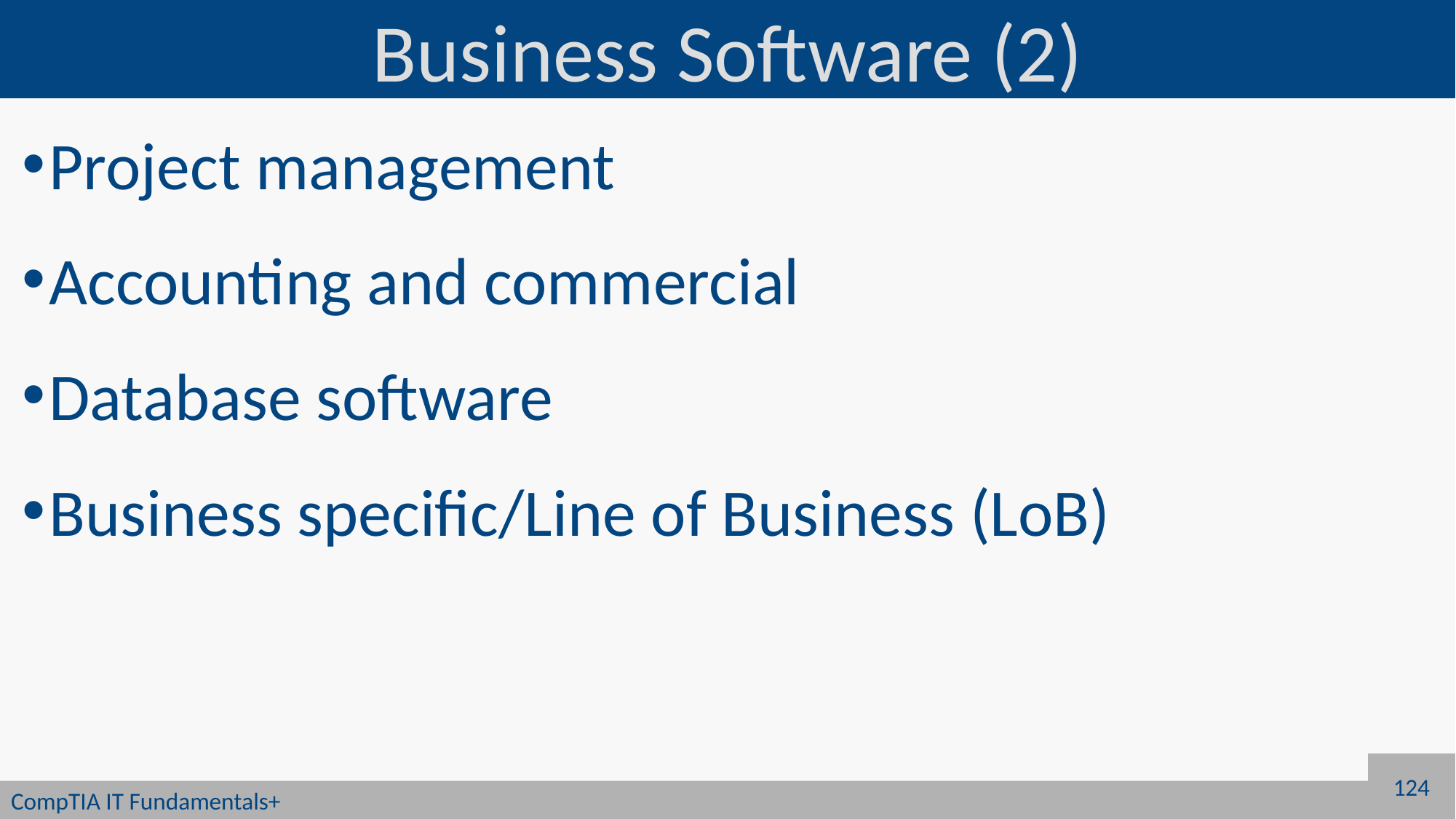

# Business Software (2)
Project management
Accounting and commercial
Database software
Business specific/Line of Business (LoB)

124
CompTIA IT Fundamentals+